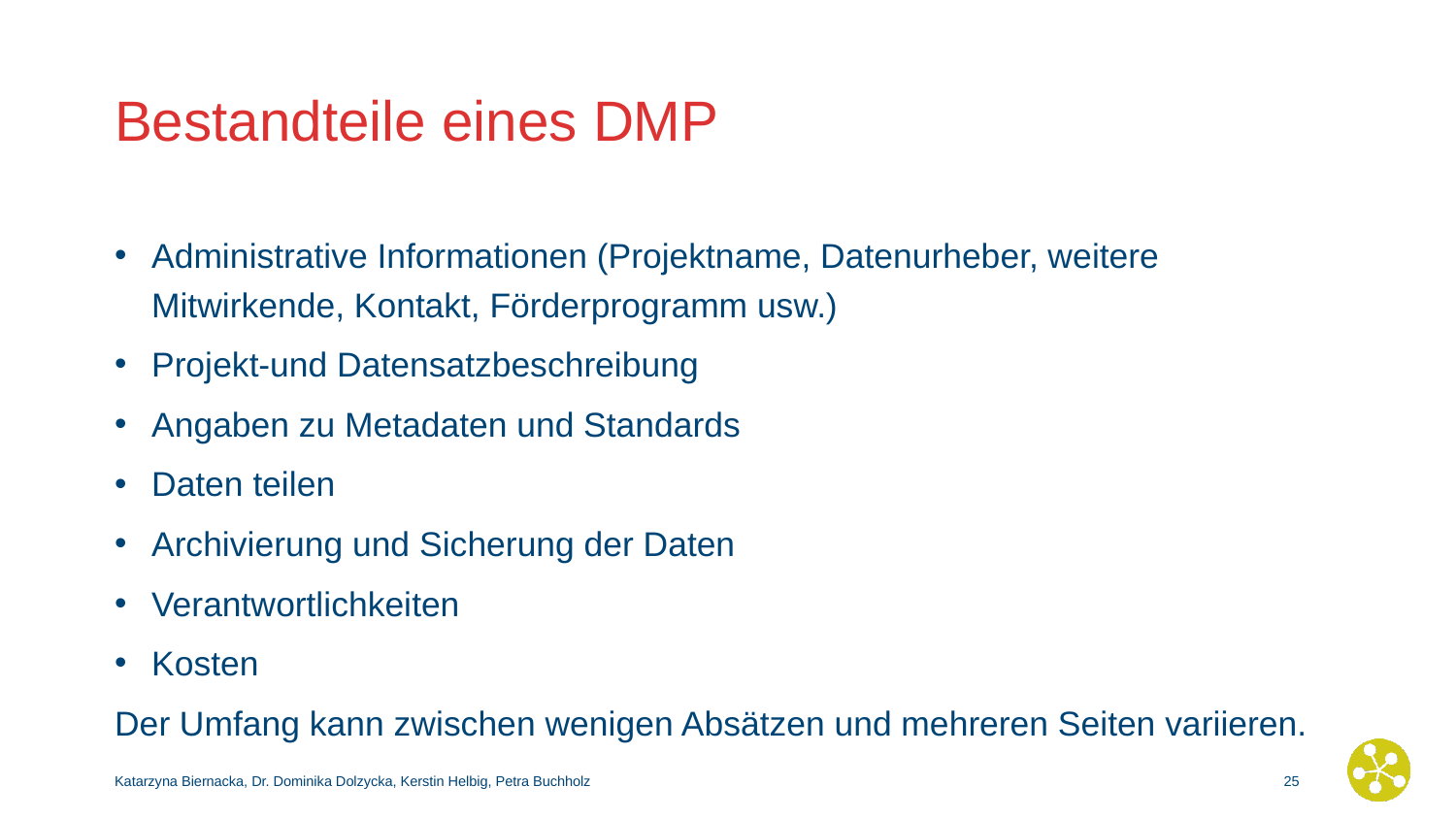

# Bestandteile eines DMP
Administrative Informationen (Projektname, Datenurheber, weitere Mitwirkende, Kontakt, Förderprogramm usw.)
Projekt-und Datensatzbeschreibung
Angaben zu Metadaten und Standards
Daten teilen
Archivierung und Sicherung der Daten
Verantwortlichkeiten
Kosten
Der Umfang kann zwischen wenigen Absätzen und mehreren Seiten variieren.
Katarzyna Biernacka, Dr. Dominika Dolzycka, Kerstin Helbig, Petra Buchholz
25